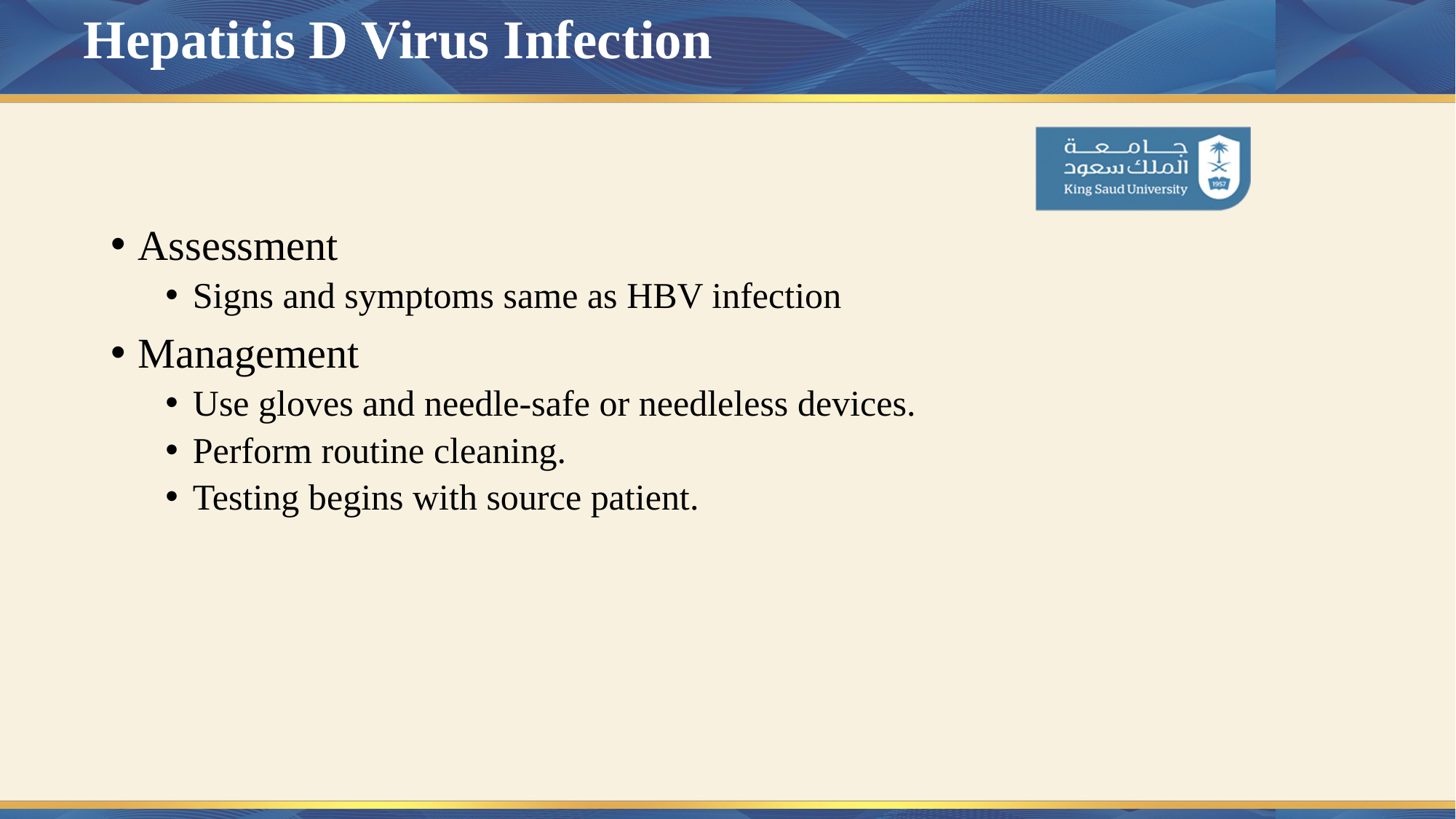

# Hepatitis D Virus Infection
Assessment
Signs and symptoms same as HBV infection
Management
Use gloves and needle-safe or needleless devices.
Perform routine cleaning.
Testing begins with source patient.